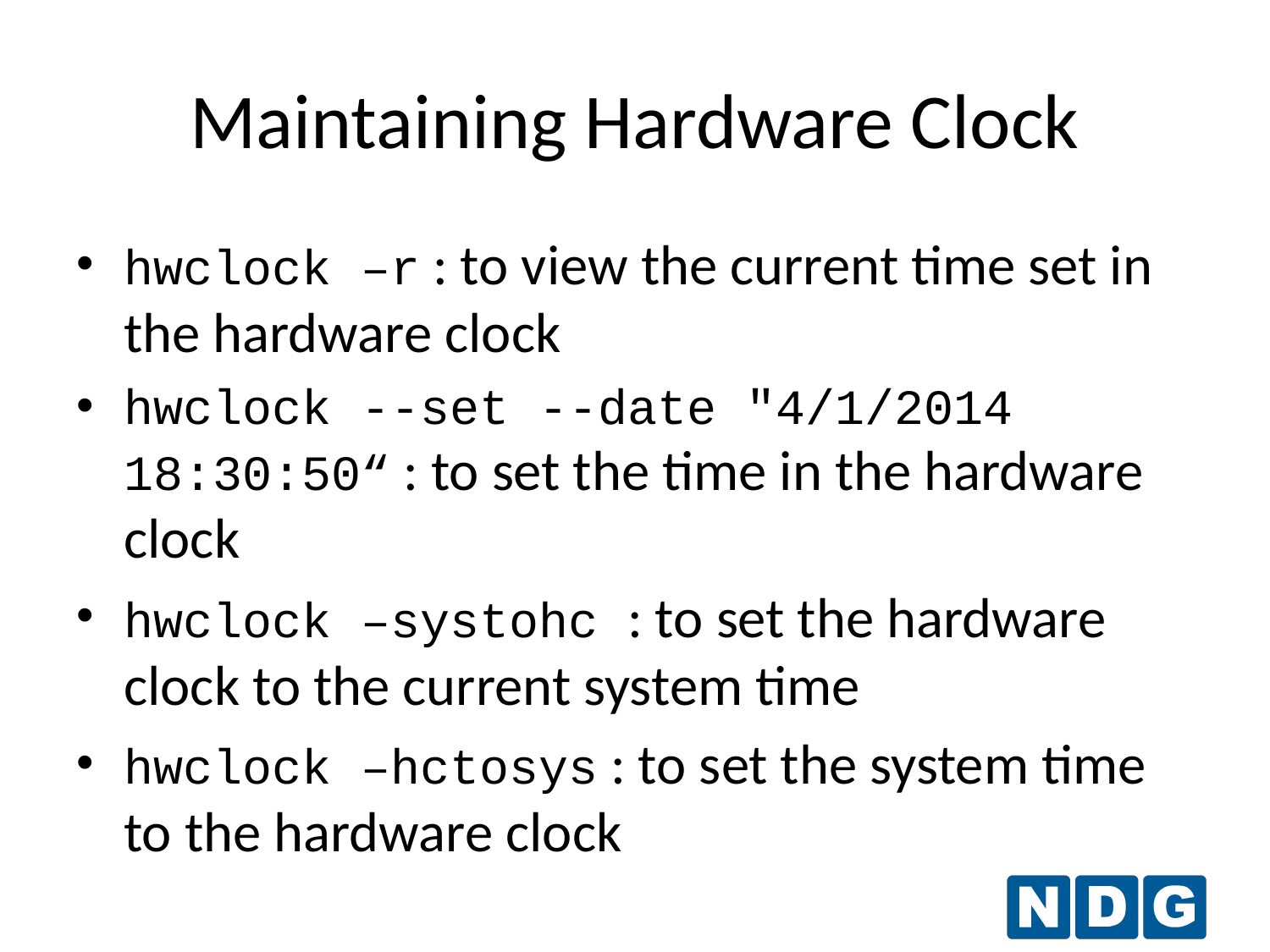

Maintaining Hardware Clock
hwclock –r : to view the current time set in the hardware clock
hwclock --set --date "4/1/2014 18:30:50“ : to set the time in the hardware clock
hwclock –systohc : to set the hardware clock to the current system time
hwclock –hctosys : to set the system time to the hardware clock